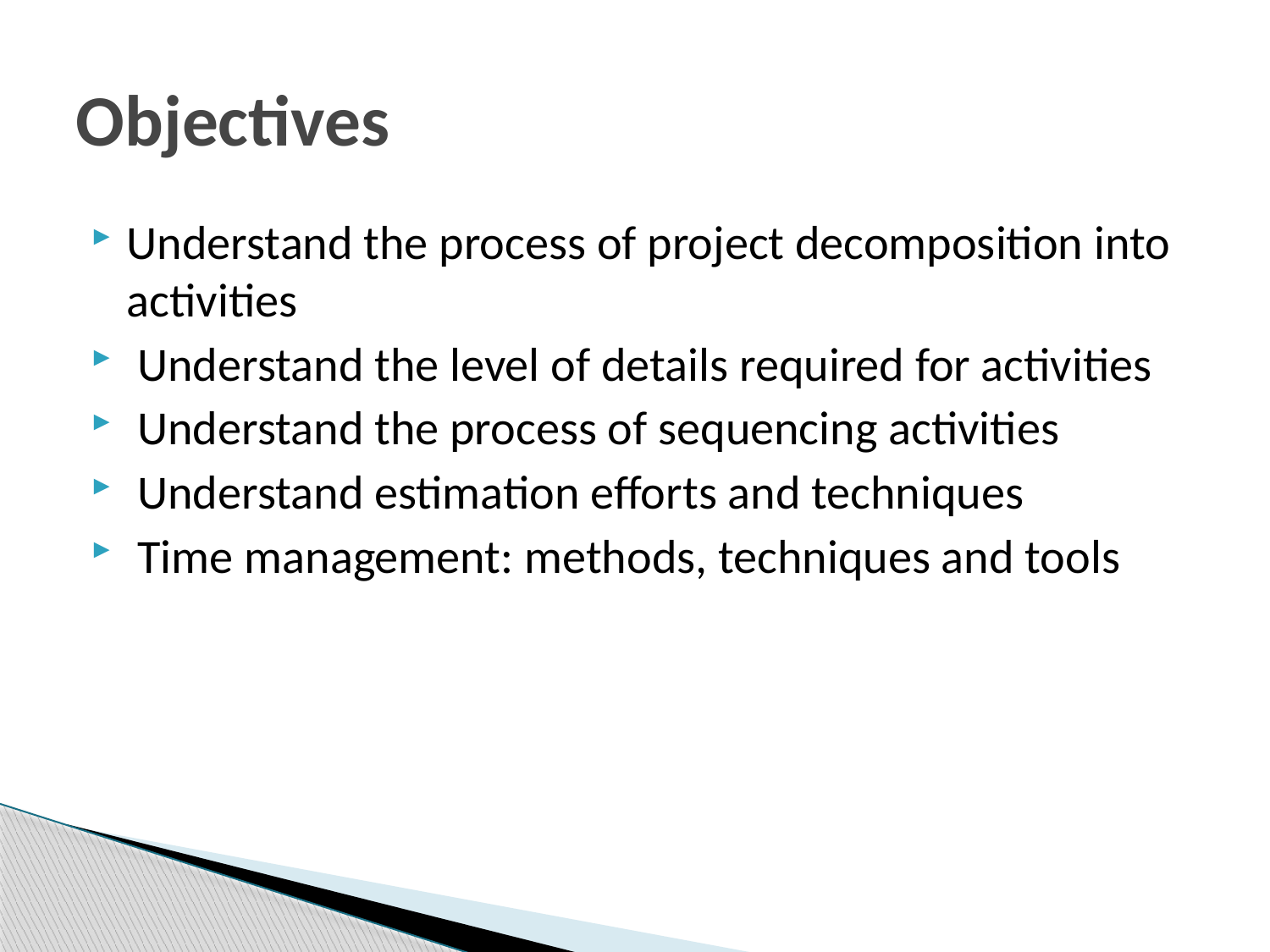

# Objectives
Understand the process of project decomposition into activities
 Understand the level of details required for activities
 Understand the process of sequencing activities
 Understand estimation efforts and techniques
 Time management: methods, techniques and tools